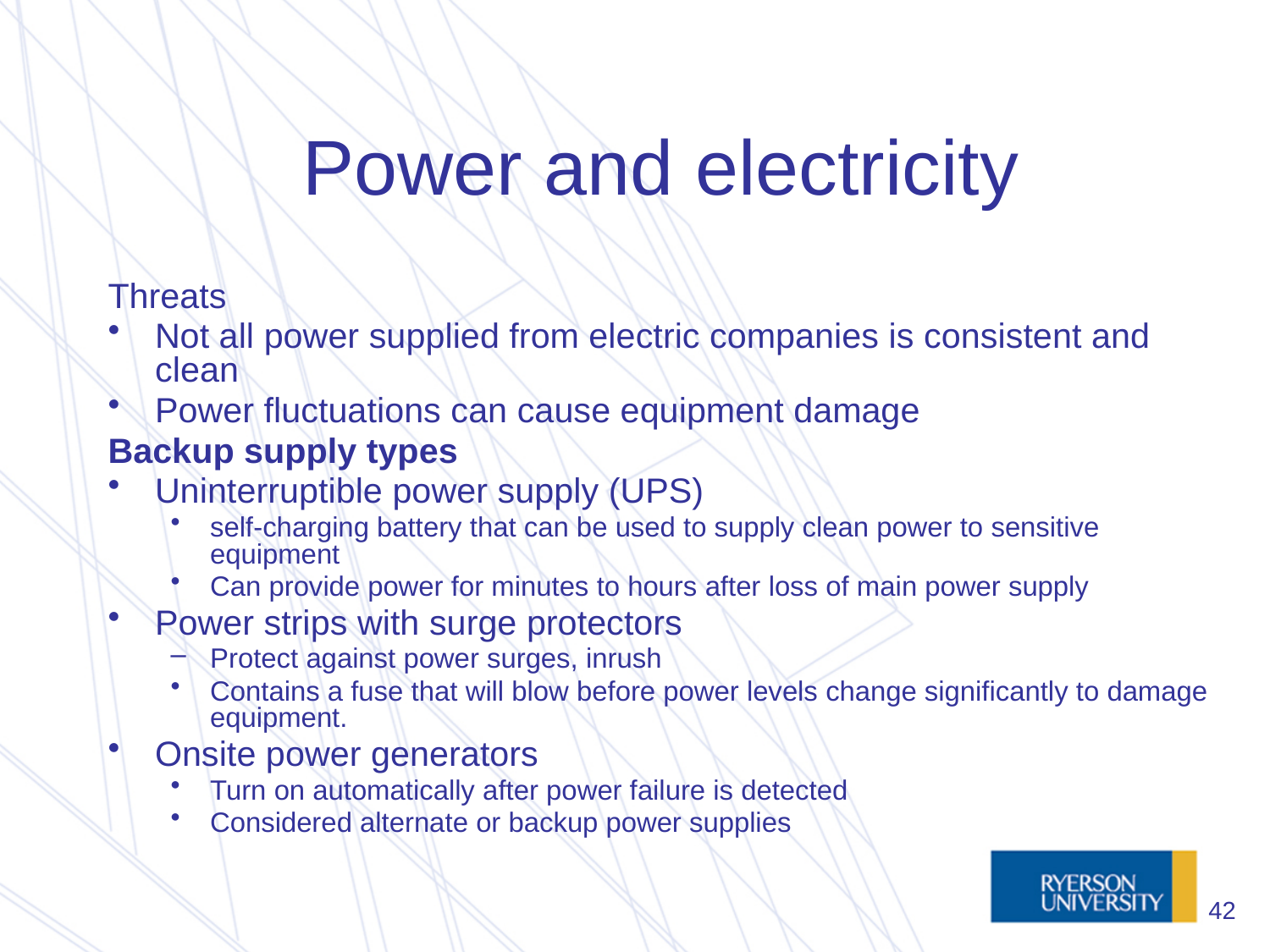

# Power and electricity
Threats
Not all power supplied from electric companies is consistent and clean
Power fluctuations can cause equipment damage
Backup supply types
Uninterruptible power supply (UPS)
self-charging battery that can be used to supply clean power to sensitive equipment
Can provide power for minutes to hours after loss of main power supply
Power strips with surge protectors
Protect against power surges, inrush
Contains a fuse that will blow before power levels change significantly to damage equipment.
Onsite power generators
Turn on automatically after power failure is detected
Considered alternate or backup power supplies

42